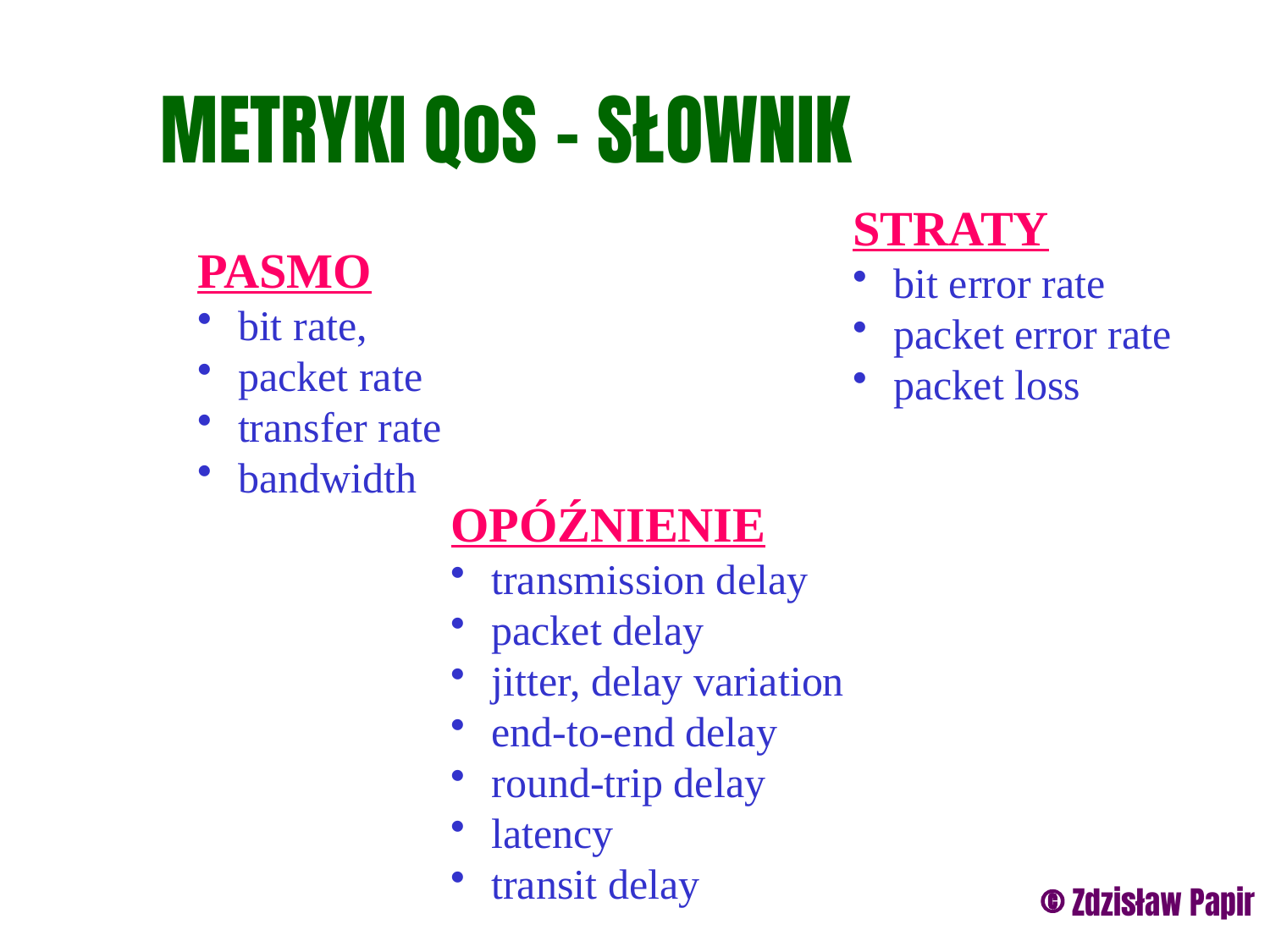

METRYKI QoS - SŁOWNIK
STRATY
 bit error rate
 packet error rate
 packet loss
PASMO
 bit rate,
 packet rate
 transfer rate
 bandwidth
OPÓŹNIENIE
 transmission delay
 packet delay
 jitter, delay variation
 end-to-end delay
 round-trip delay
 latency
 transit delay
© Zdzisław Papir